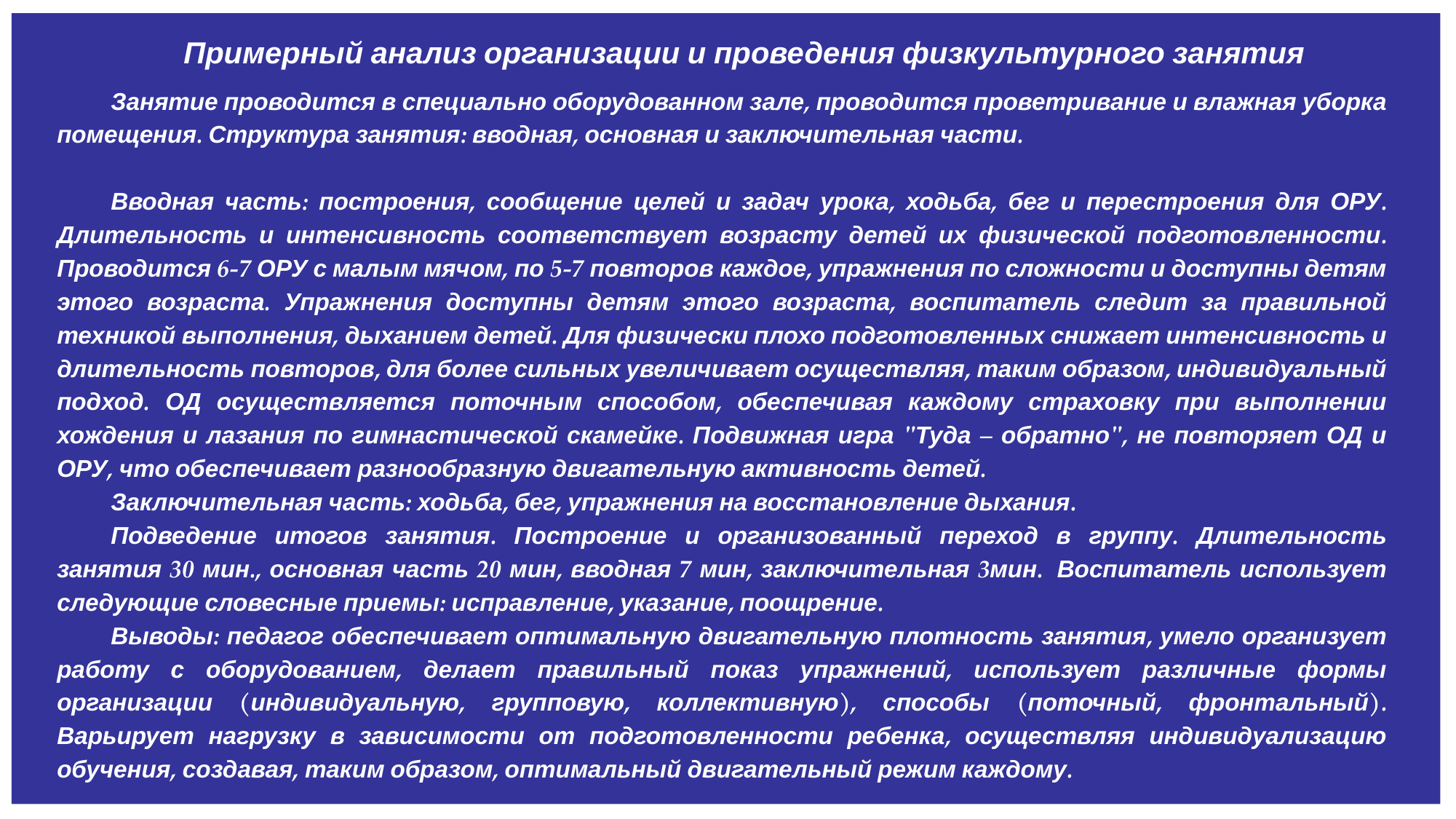

Примерный анализ организации и проведения физкультурного занятия
Занятие проводится в специально оборудованном зале, проводится проветривание и влажная уборка помещения. Структура занятия: вводная, основная и заключительная части.

Вводная часть: построения, сообщение целей и задач урока, ходьба, бег и перестроения для ОРУ. Длительность и интенсивность соответствует возрасту детей их физической подготовленности. Проводится 6-7 ОРУ с малым мячом, по 5-7 повторов каждое, упражнения по сложности и доступны детям этого возраста. Упражнения доступны детям этого возраста, воспитатель следит за правильной техникой выполнения, дыханием детей. Для физически плохо подготовленных снижает интенсивность и длительность повторов, для более сильных увеличивает осуществляя, таким образом, индивидуальный подход. ОД осуществляется поточным способом, обеспечивая каждому страховку при выполнении хождения и лазания по гимнастической скамейке. Подвижная игра "Туда – обратно", не повторяет ОД и ОРУ, что обеспечивает разнообразную двигательную активность детей.
Заключительная часть: ходьба, бег, упражнения на восстановление дыхания.
Подведение итогов занятия. Построение и организованный переход в группу. Длительность занятия 30 мин., основная часть 20 мин, вводная 7 мин, заключительная 3мин.  Воспитатель использует следующие словесные приемы: исправление, указание, поощрение.
Выводы: педагог обеспечивает оптимальную двигательную плотность занятия, умело организует работу с оборудованием, делает правильный показ упражнений, использует различные формы организации (индивидуальную, групповую, коллективную), способы (поточный, фронтальный). Варьирует нагрузку в зависимости от подготовленности ребенка, осуществляя индивидуализацию обучения, создавая, таким образом, оптимальный двигательный режим каждому.